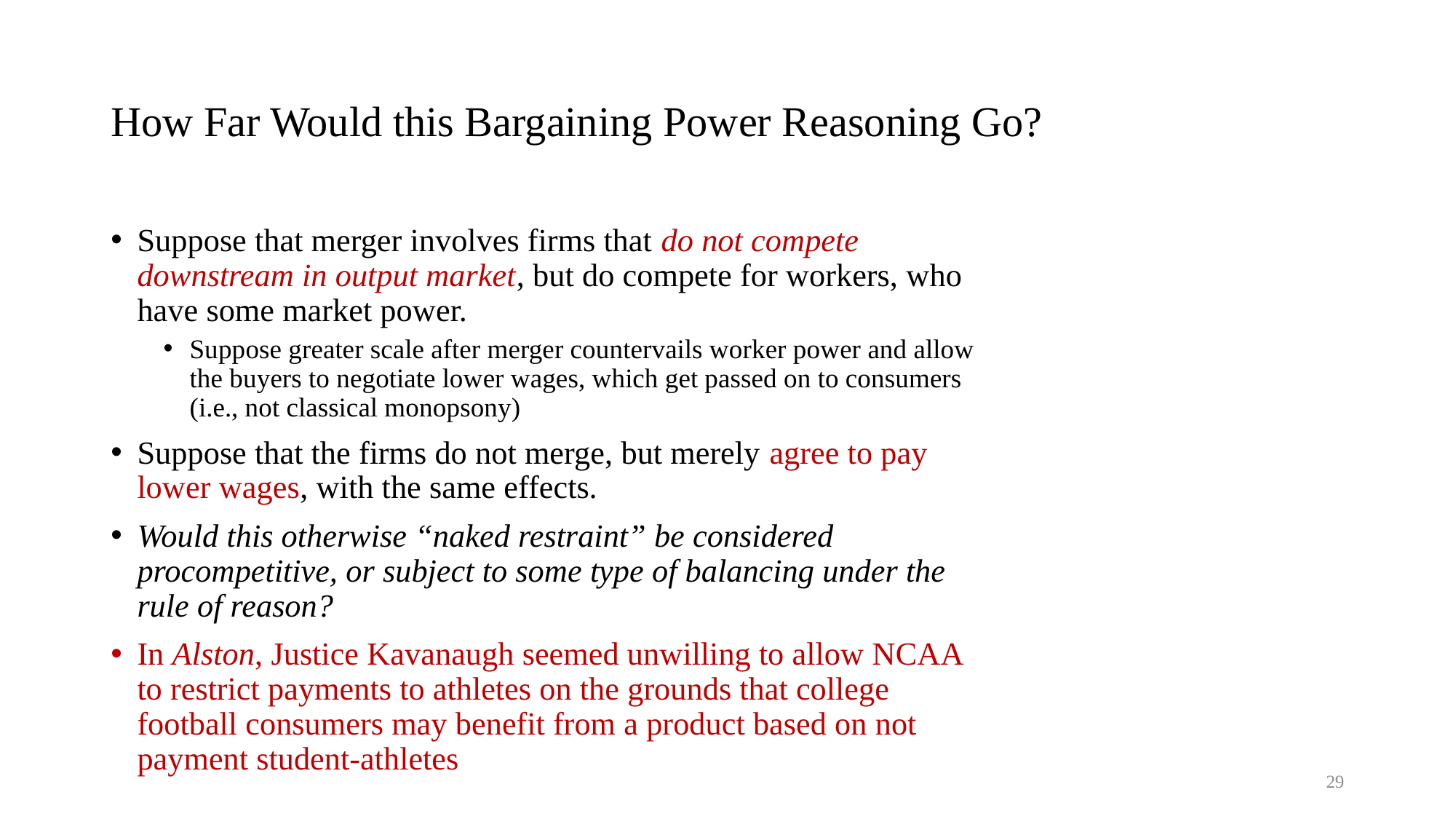

# How Far Would this Bargaining Power Reasoning Go?
Suppose that merger involves firms that do not compete downstream in output market, but do compete for workers, who have some market power.
Suppose greater scale after merger countervails worker power and allow the buyers to negotiate lower wages, which get passed on to consumers (i.e., not classical monopsony)
Suppose that the firms do not merge, but merely agree to pay lower wages, with the same effects.
Would this otherwise “naked restraint” be considered procompetitive, or subject to some type of balancing under the rule of reason?
In Alston, Justice Kavanaugh seemed unwilling to allow NCAA to restrict payments to athletes on the grounds that college football consumers may benefit from a product based on not payment student-athletes
29